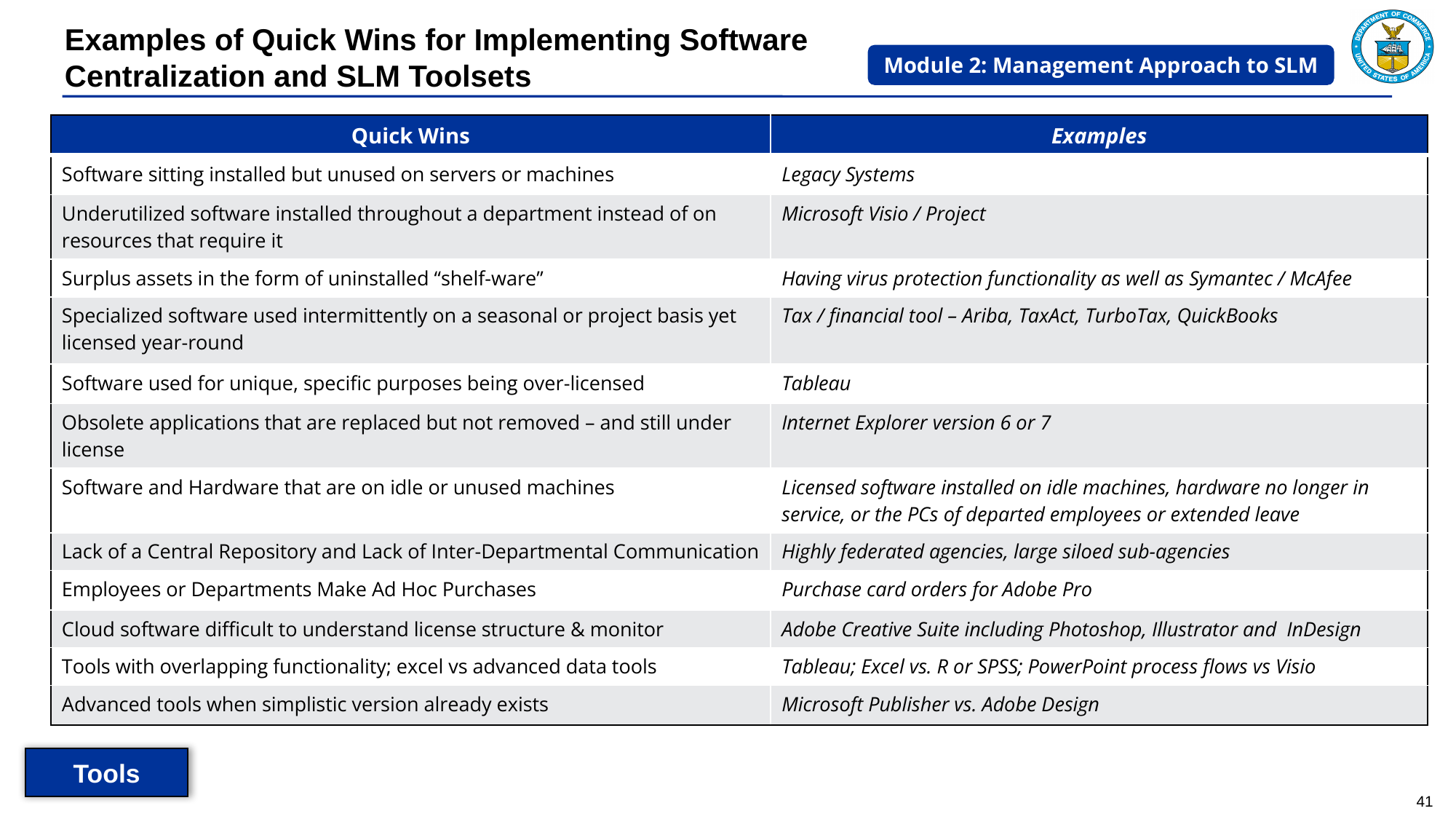

# Examples of Quick Wins for Implementing Software Centralization and SLM Toolsets
Module 2: Management Approach to SLM
| Quick Wins | Examples |
| --- | --- |
| Software sitting installed but unused on servers or machines | Legacy Systems |
| Underutilized software installed throughout a department instead of on resources that require it | Microsoft Visio / Project |
| Surplus assets in the form of uninstalled “shelf-ware” | Having virus protection functionality as well as Symantec / McAfee |
| Specialized software used intermittently on a seasonal or project basis yet licensed year-round | Tax / financial tool – Ariba, TaxAct, TurboTax, QuickBooks |
| Software used for unique, specific purposes being over-licensed | Tableau |
| Obsolete applications that are replaced but not removed – and still under license | Internet Explorer version 6 or 7 |
| Software and Hardware that are on idle or unused machines | Licensed software installed on idle machines, hardware no longer in service, or the PCs of departed employees or extended leave |
| Lack of a Central Repository and Lack of Inter-Departmental Communication | Highly federated agencies, large siloed sub-agencies |
| Employees or Departments Make Ad Hoc Purchases | Purchase card orders for Adobe Pro |
| Cloud software difficult to understand license structure & monitor | Adobe Creative Suite including Photoshop, Illustrator and InDesign |
| Tools with overlapping functionality; excel vs advanced data tools | Tableau; Excel vs. R or SPSS; PowerPoint process flows vs Visio |
| Advanced tools when simplistic version already exists | Microsoft Publisher vs. Adobe Design |
Tools